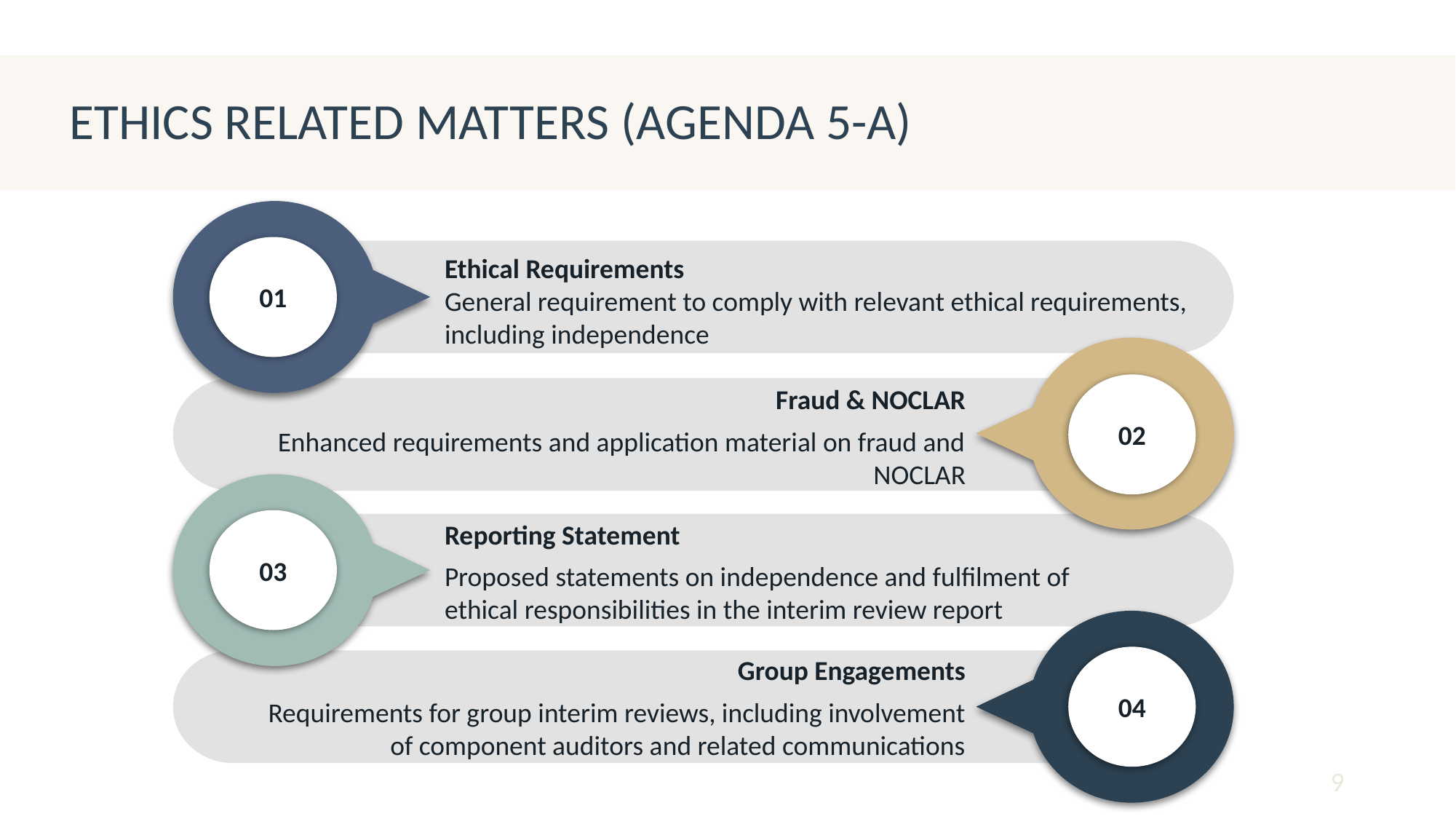

# ETHICS RELATED MATTERS (AGENDA 5-A)

01

Ethical Requirements
General requirement to comply with relevant ethical requirements,
including independence

02

Fraud & NOCLAR
Enhanced requirements and application material on fraud and NOCLAR

03

Reporting Statement
Proposed statements on independence and fulfilment of ethical responsibilities in the interim review report

04

Group Engagements
Requirements for group interim reviews, including involvement of component auditors and related communications
9